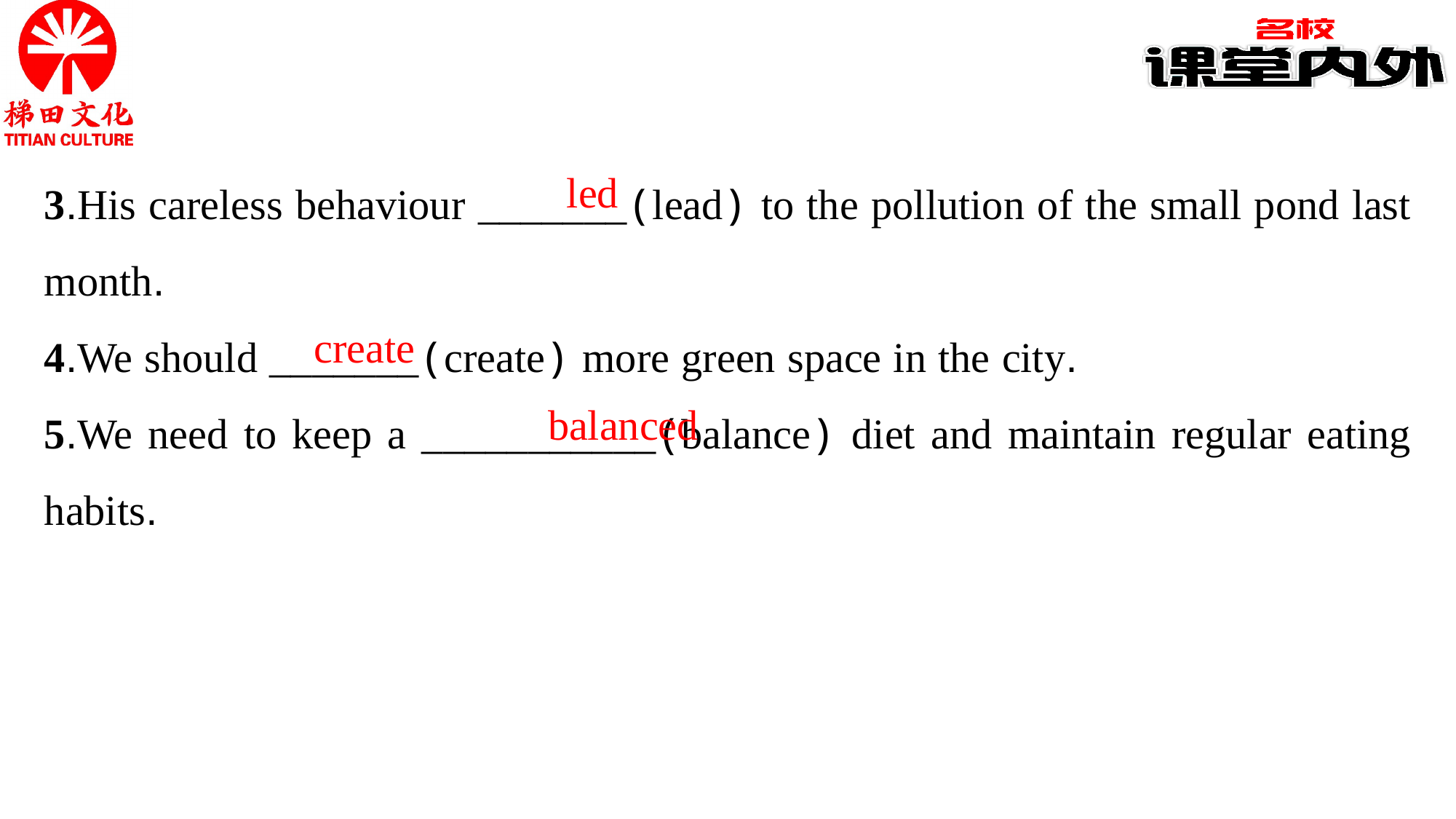

3.His careless behaviour _______(lead) to the pollution of the small pond last month.
4.We should _______(create) more green space in the city.
5.We need to keep a ___________(balance) diet and maintain regular eating habits.
led
create
balanced